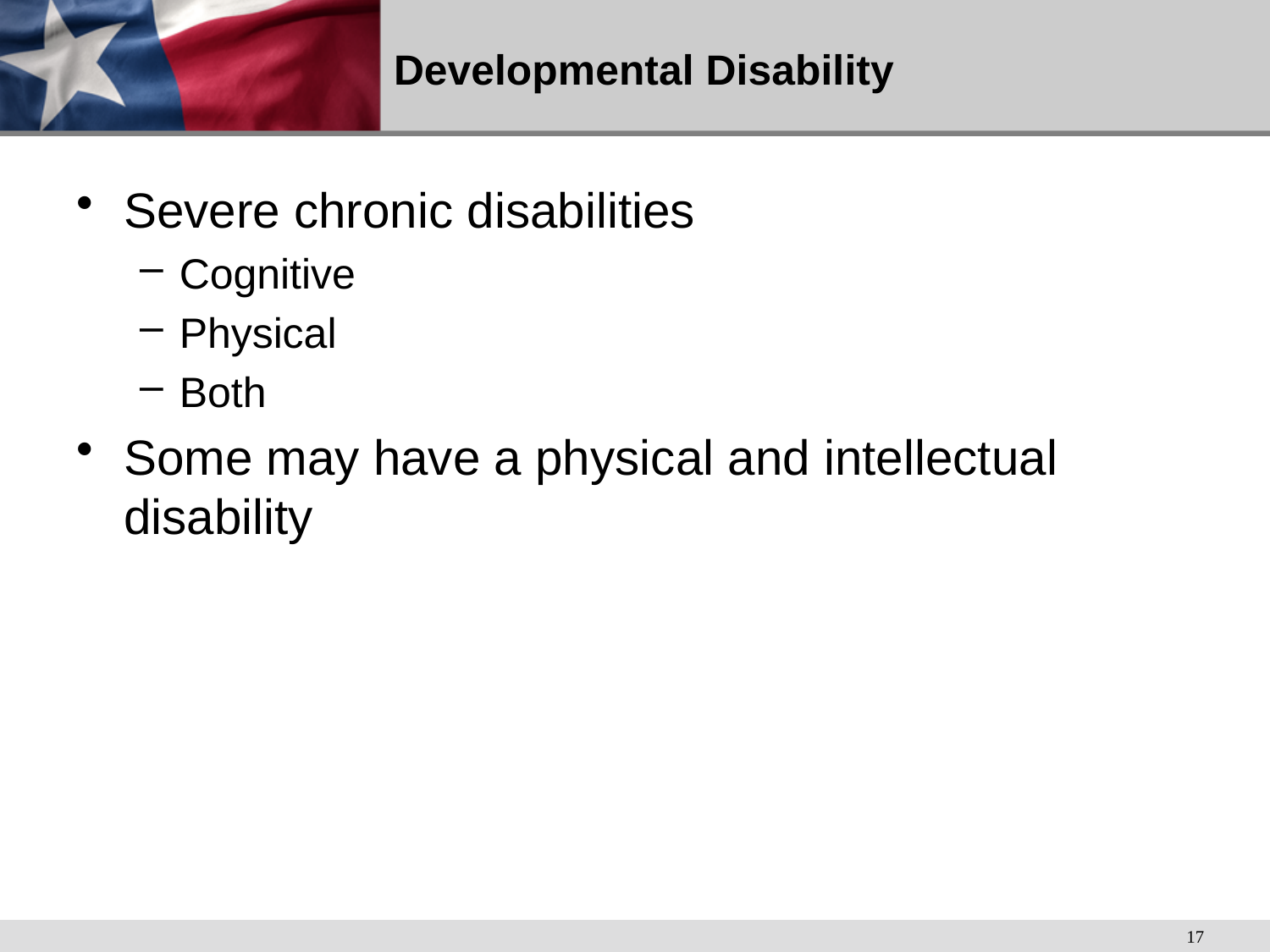

# Developmental Disability
Severe chronic disabilities
Cognitive
Physical
Both
Some may have a physical and intellectual disability
17